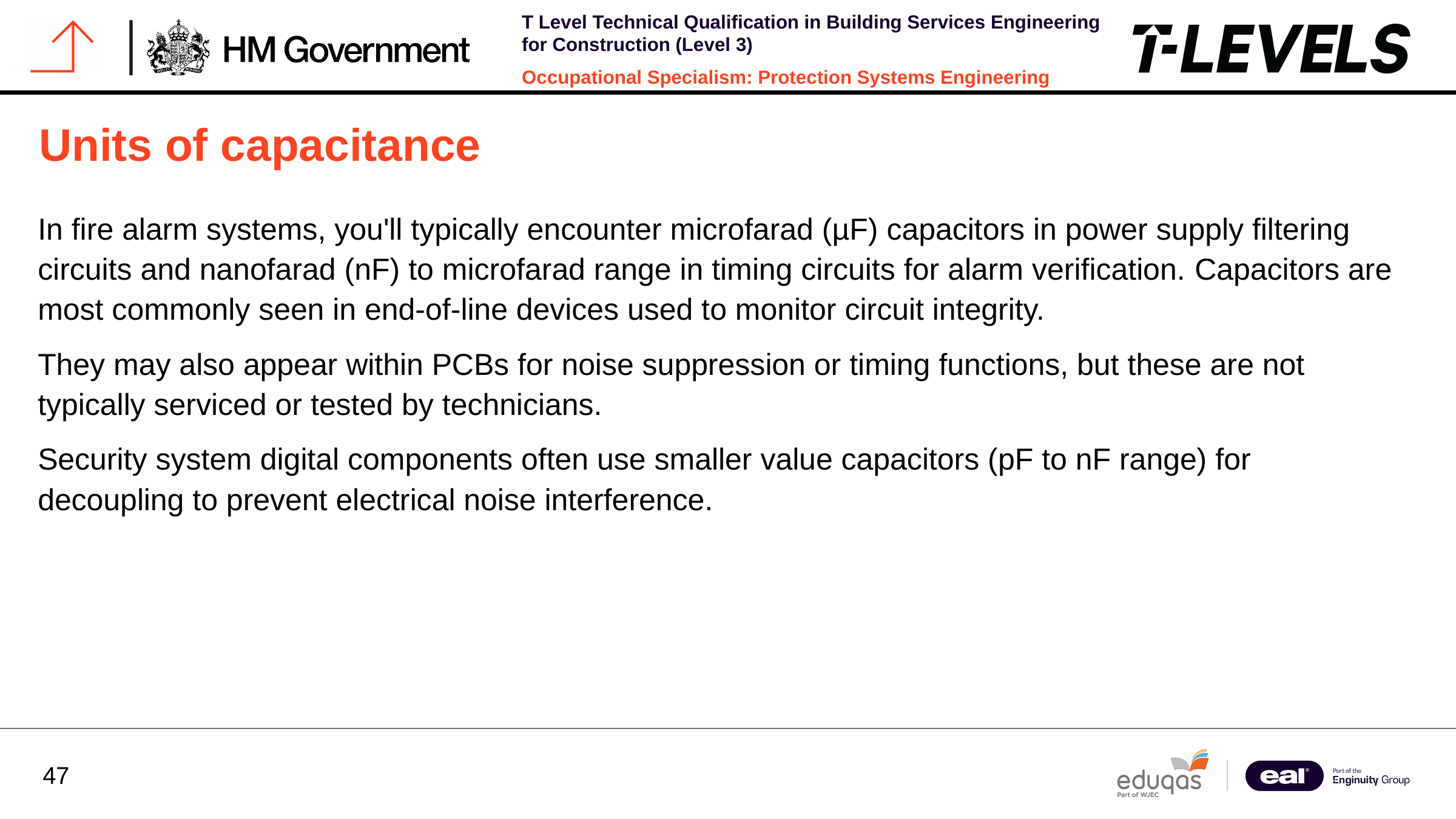

# Units of capacitance
In fire alarm systems, you'll typically encounter microfarad (µF) capacitors in power supply filtering circuits and nanofarad (nF) to microfarad range in timing circuits for alarm verification. Capacitors are most commonly seen in end-of-line devices used to monitor circuit integrity.
They may also appear within PCBs for noise suppression or timing functions, but these are not typically serviced or tested by technicians.
Security system digital components often use smaller value capacitors (pF to nF range) for decoupling to prevent electrical noise interference.